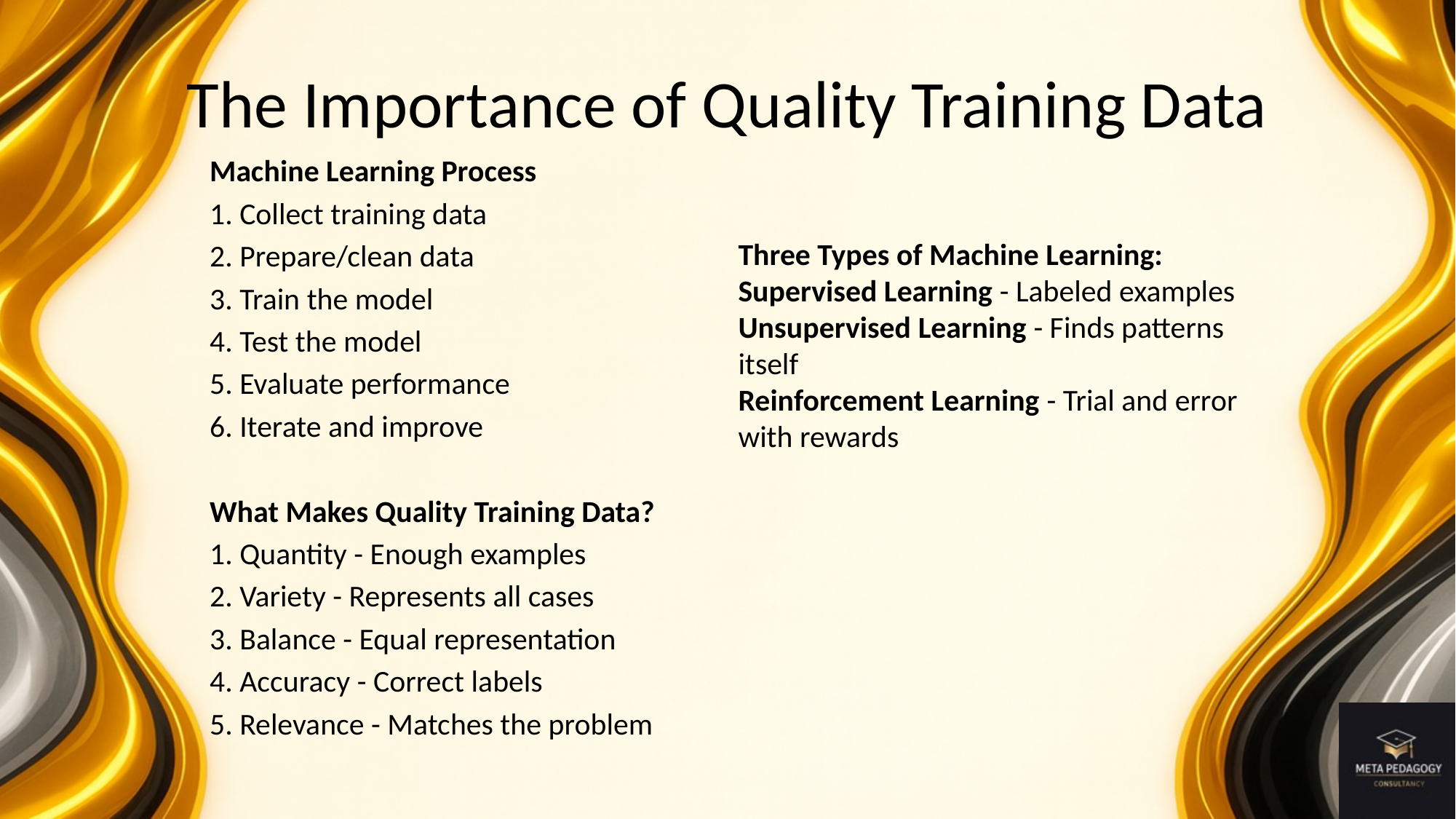

# The Importance of Quality Training Data
Machine Learning Process
1. Collect training data
2. Prepare/clean data
3. Train the model
4. Test the model
5. Evaluate performance
6. Iterate and improve

What Makes Quality Training Data?
1. Quantity - Enough examples
2. Variety - Represents all cases
3. Balance - Equal representation
4. Accuracy - Correct labels
5. Relevance - Matches the problem

Three Types of Machine Learning:
Supervised Learning - Labeled examples
Unsupervised Learning - Finds patterns itself
Reinforcement Learning - Trial and error with rewards